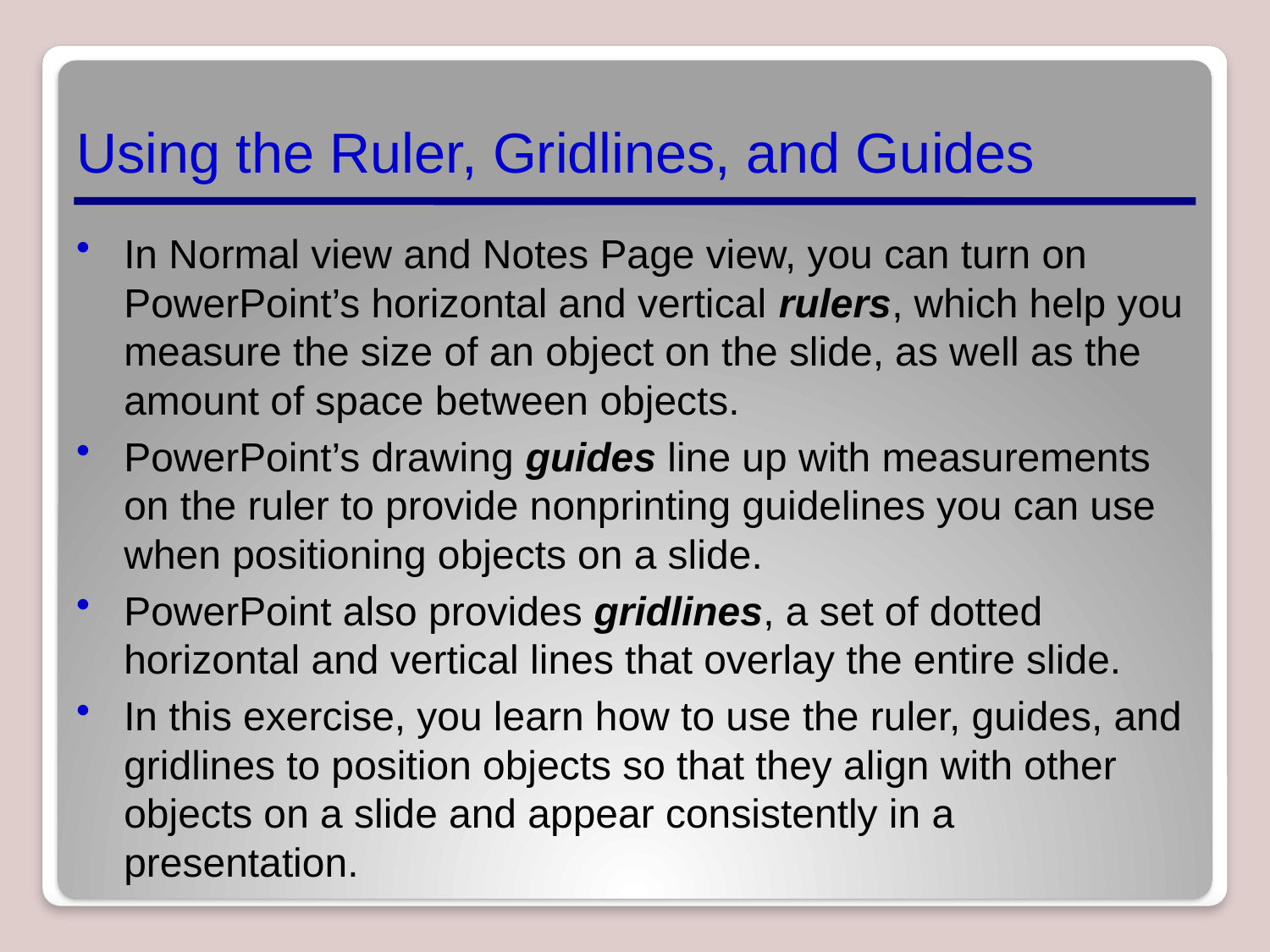

# Using the Ruler, Gridlines, and Guides
In Normal view and Notes Page view, you can turn on PowerPoint’s horizontal and vertical rulers, which help you measure the size of an object on the slide, as well as the amount of space between objects.
PowerPoint’s drawing guides line up with measurements on the ruler to provide nonprinting guidelines you can use when positioning objects on a slide.
PowerPoint also provides gridlines, a set of dotted horizontal and vertical lines that overlay the entire slide.
In this exercise, you learn how to use the ruler, guides, and gridlines to position objects so that they align with other objects on a slide and appear consistently in a presentation.